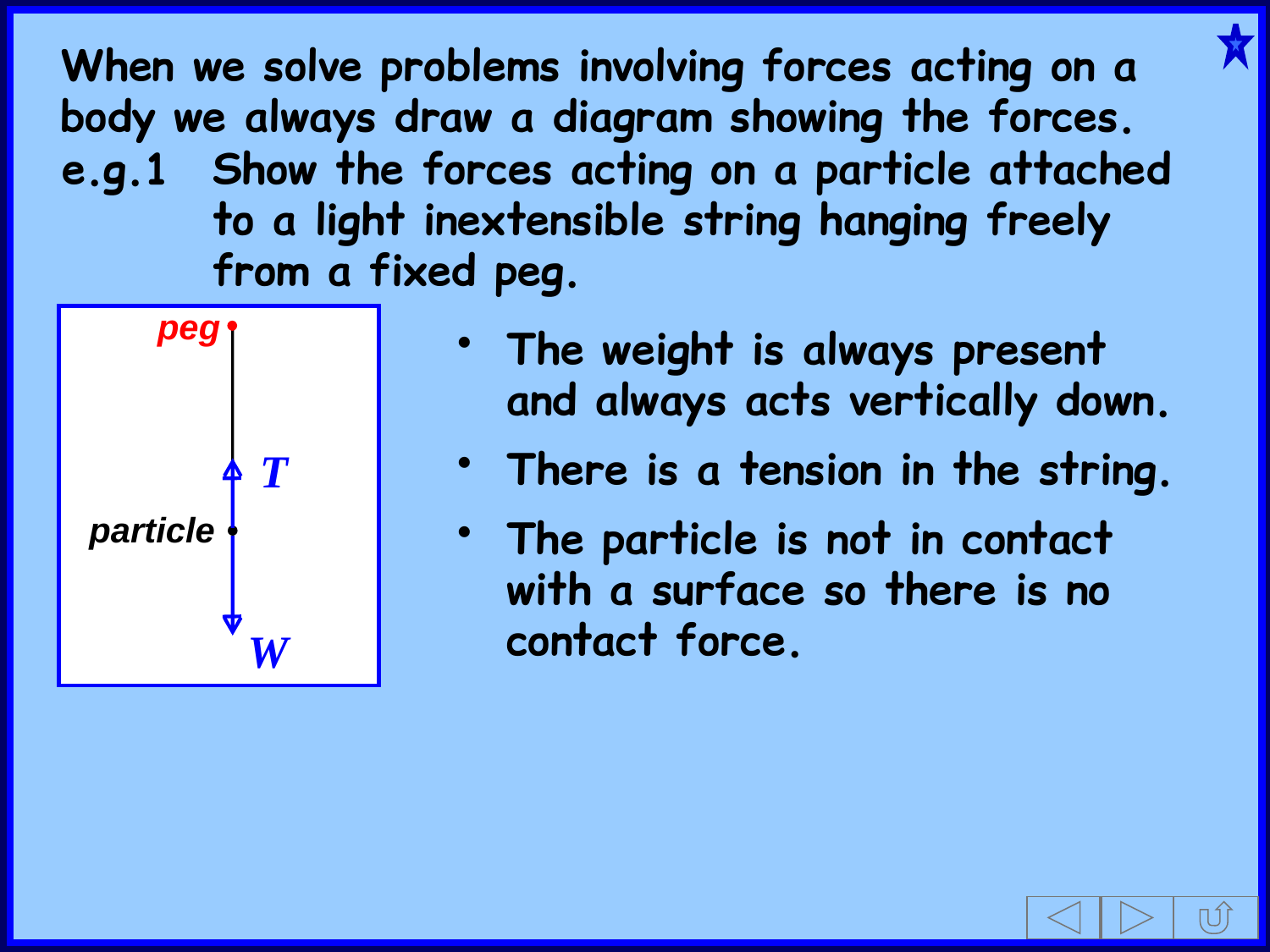

When we solve problems involving forces acting on a body we always draw a diagram showing the forces.
e.g.1	Show the forces acting on a particle attached to a light inextensible string hanging freely from a fixed peg.
peg

particle

The weight is always present and always acts vertically down.
T
There is a tension in the string.

The particle is not in contact with a surface so there is no contact force.

W